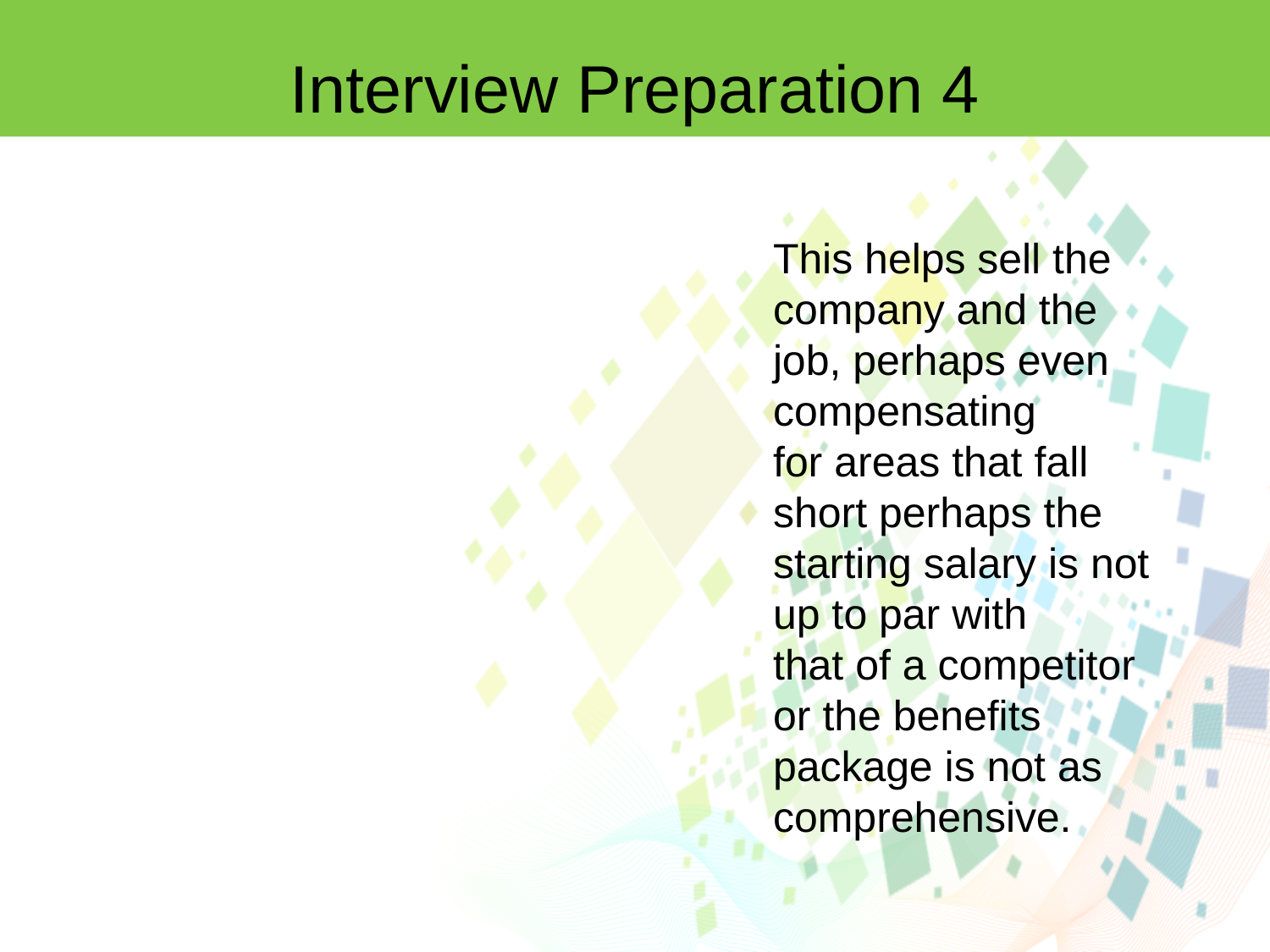

Interview Preparation 4
This helps sell the company and the job, perhaps even compensating
for areas that fall short perhaps the starting salary is not up to par with
that of a competitor or the benefits package is not as comprehensive.